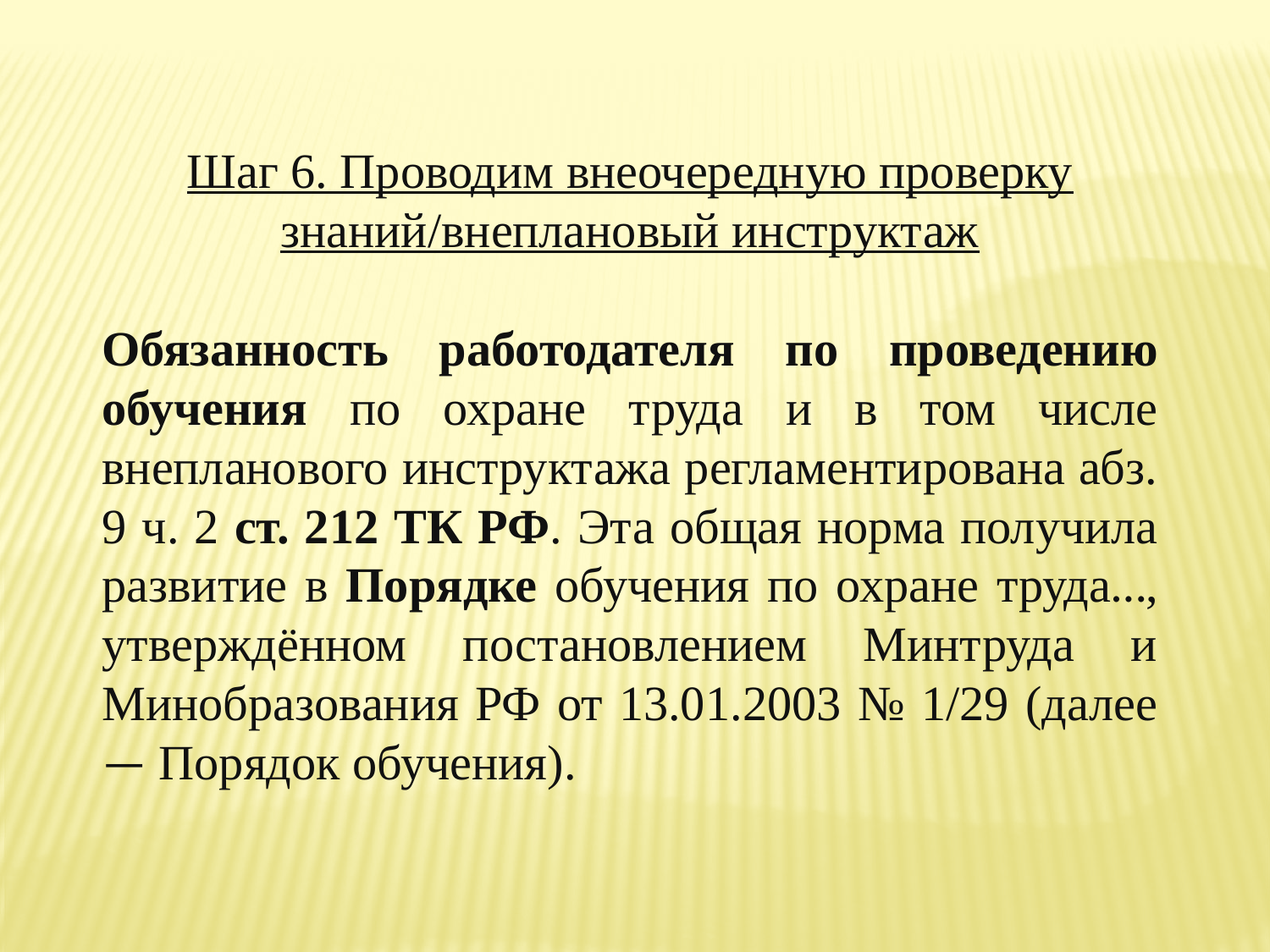

Шаг 6. Проводим внеочередную проверку знаний/внеплановый инструктаж

Обязанность работодателя по проведению обучения по охране труда и в том числе внепланового инструктажа регламентирована абз. 9 ч. 2 ст. 212 ТК РФ. Эта общая норма получила развитие в Порядке обучения по охране труда…, утверждённом постановлением Минтруда и Минобразования РФ от 13.01.2003 № 1/29 (далее — Порядок обучения).